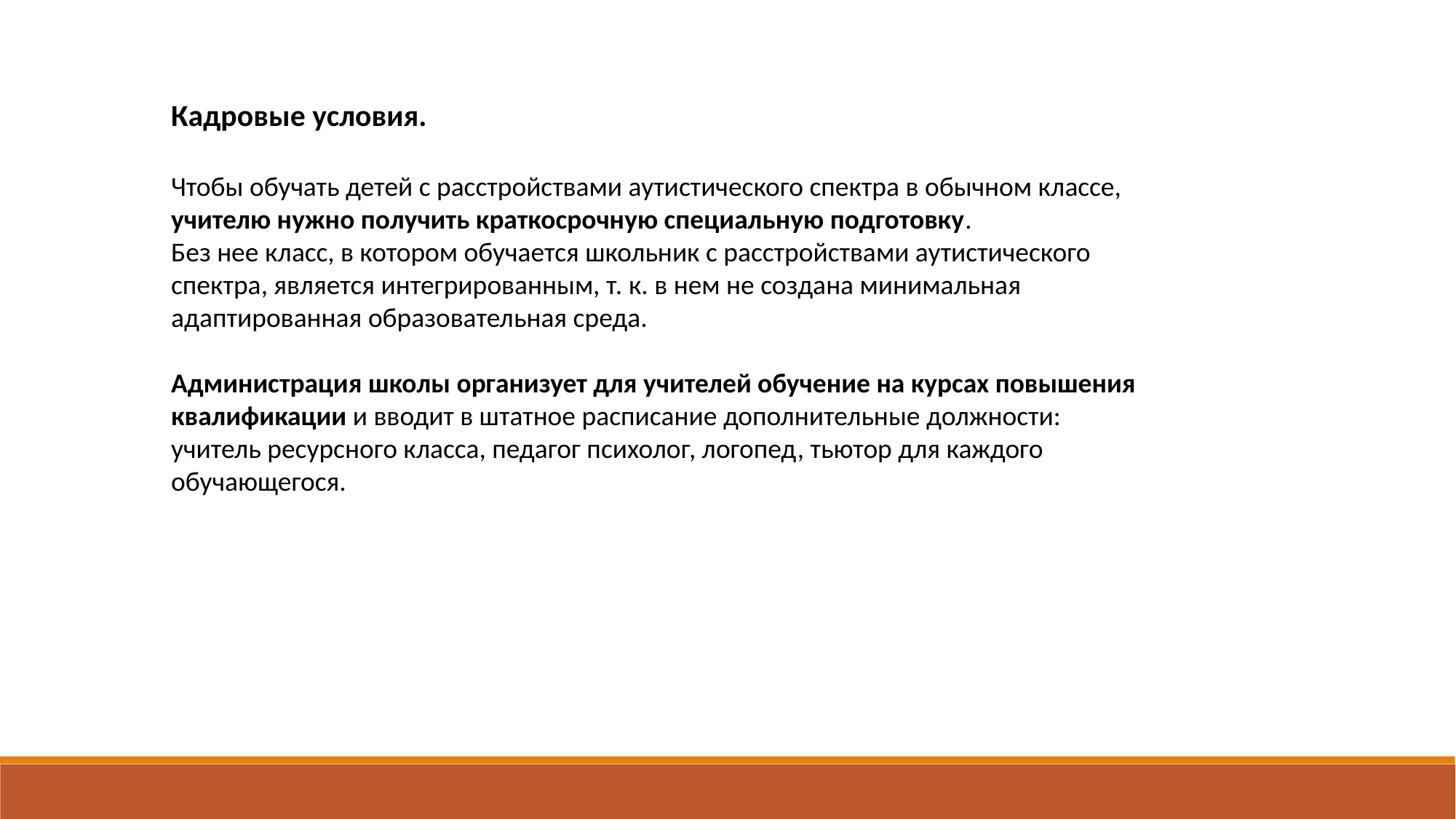

Кадровые условия.

Чтобы обучать детей с расстройствами аутистического спектра в обычном классе, учителю нужно получить краткосрочную специальную подготовку.
Без нее класс, в котором обучается школьник с расстройствами аутистического спектра, является интегрированным, т. к. в нем не создана минимальная адаптированная образовательная среда.

Администрация школы организует для учителей обучение на курсах повышения квалификации и вводит в штатное расписание дополнительные должности: учитель ресурсного класса, педагог психолог, логопед, тьютор для каждого обучающегося.